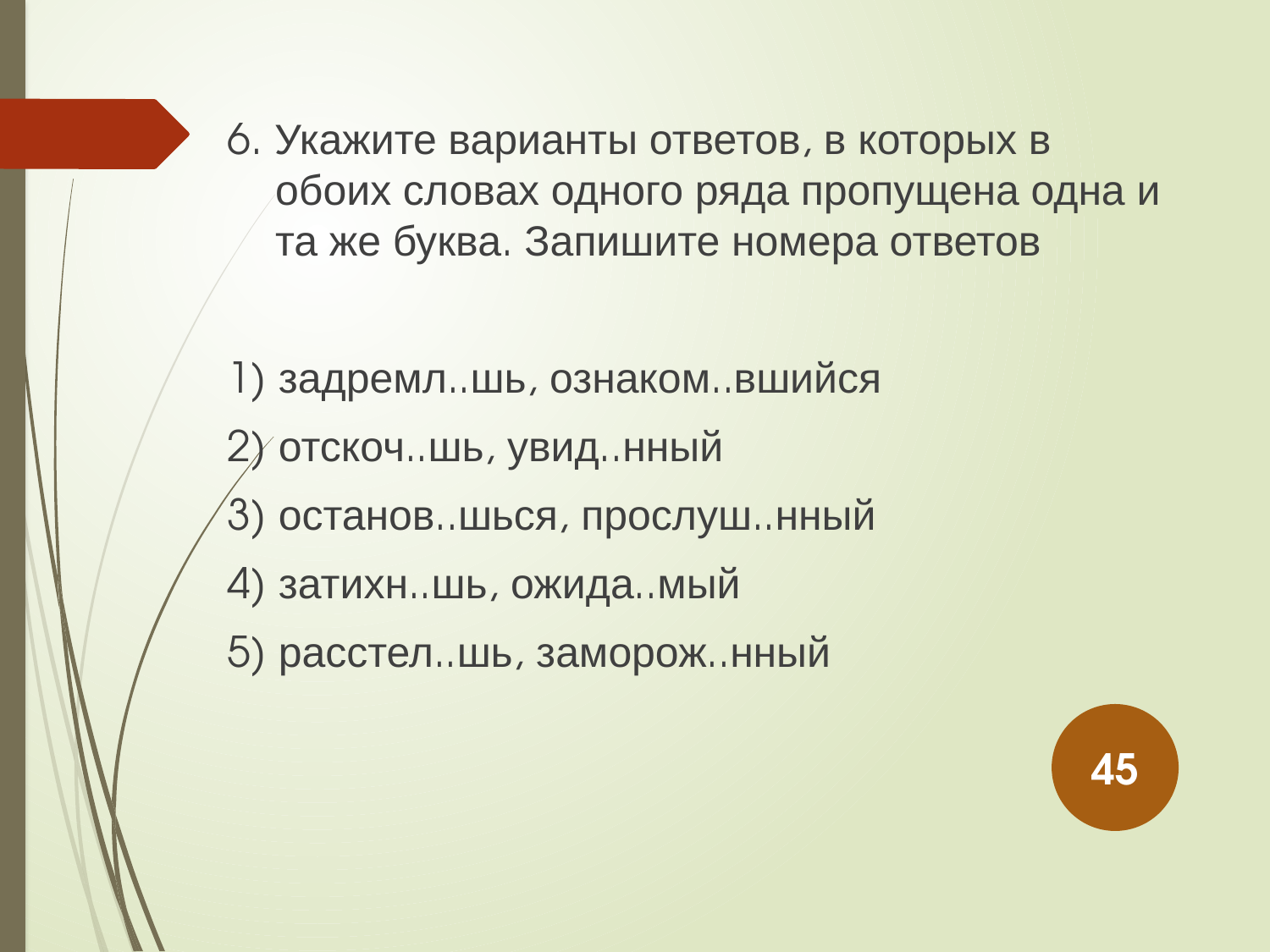

6. Укажите варианты ответов, в которых в обоих словах одного ряда пропущена одна и та же буква. Запишите номера ответов

1) задремл..шь, ознаком..вшийся
2) отскоч..шь, увид..нный
3) останов..шься, прослуш..нный
4) затихн..шь, ожида..мый
5) расстел..шь, заморож..нный
45